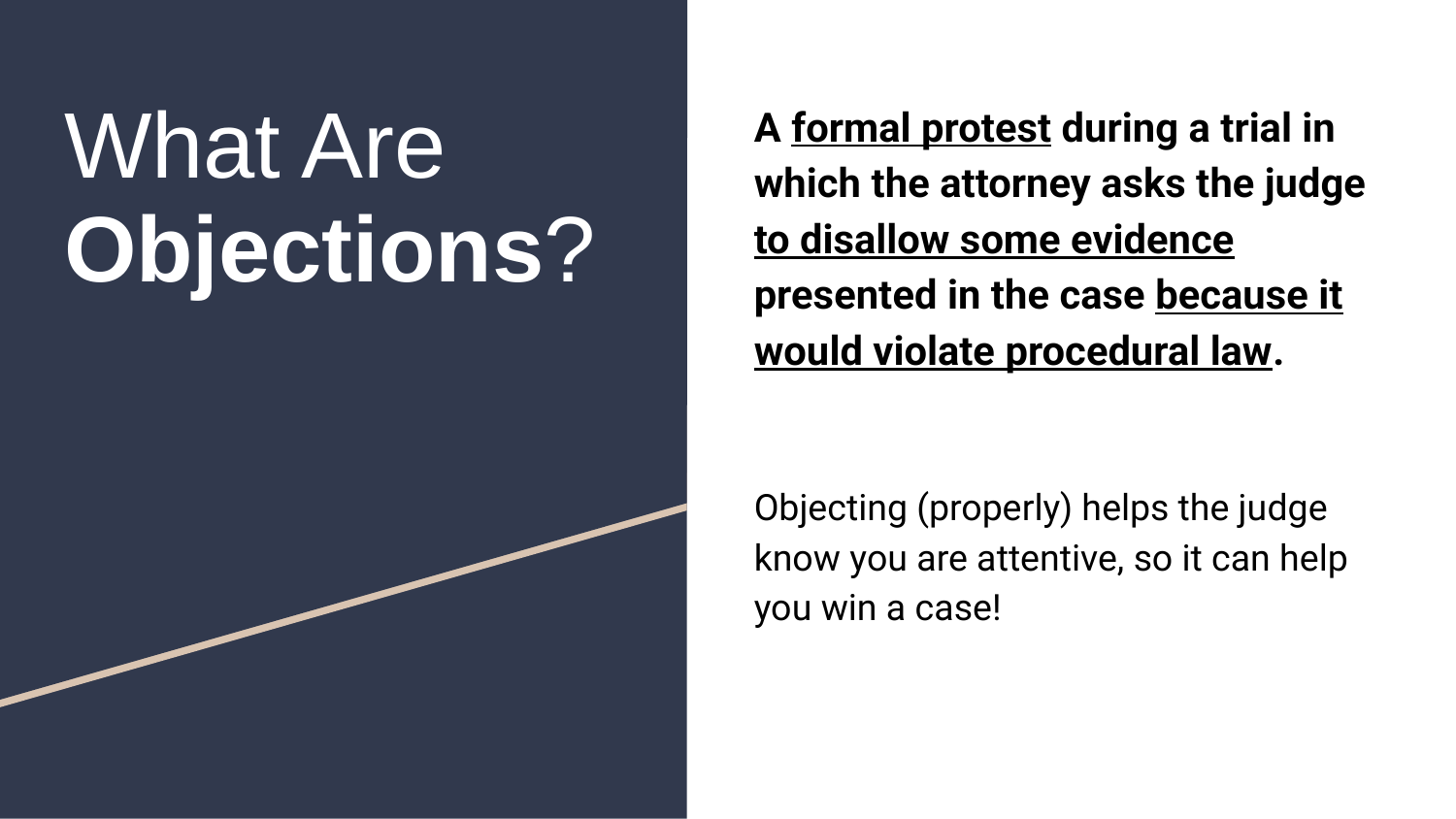

# What Are Objections?
A formal protest during a trial in which the attorney asks the judge to disallow some evidence presented in the case because it would violate procedural law.

Objecting (properly) helps the judge know you are attentive, so it can help you win a case!